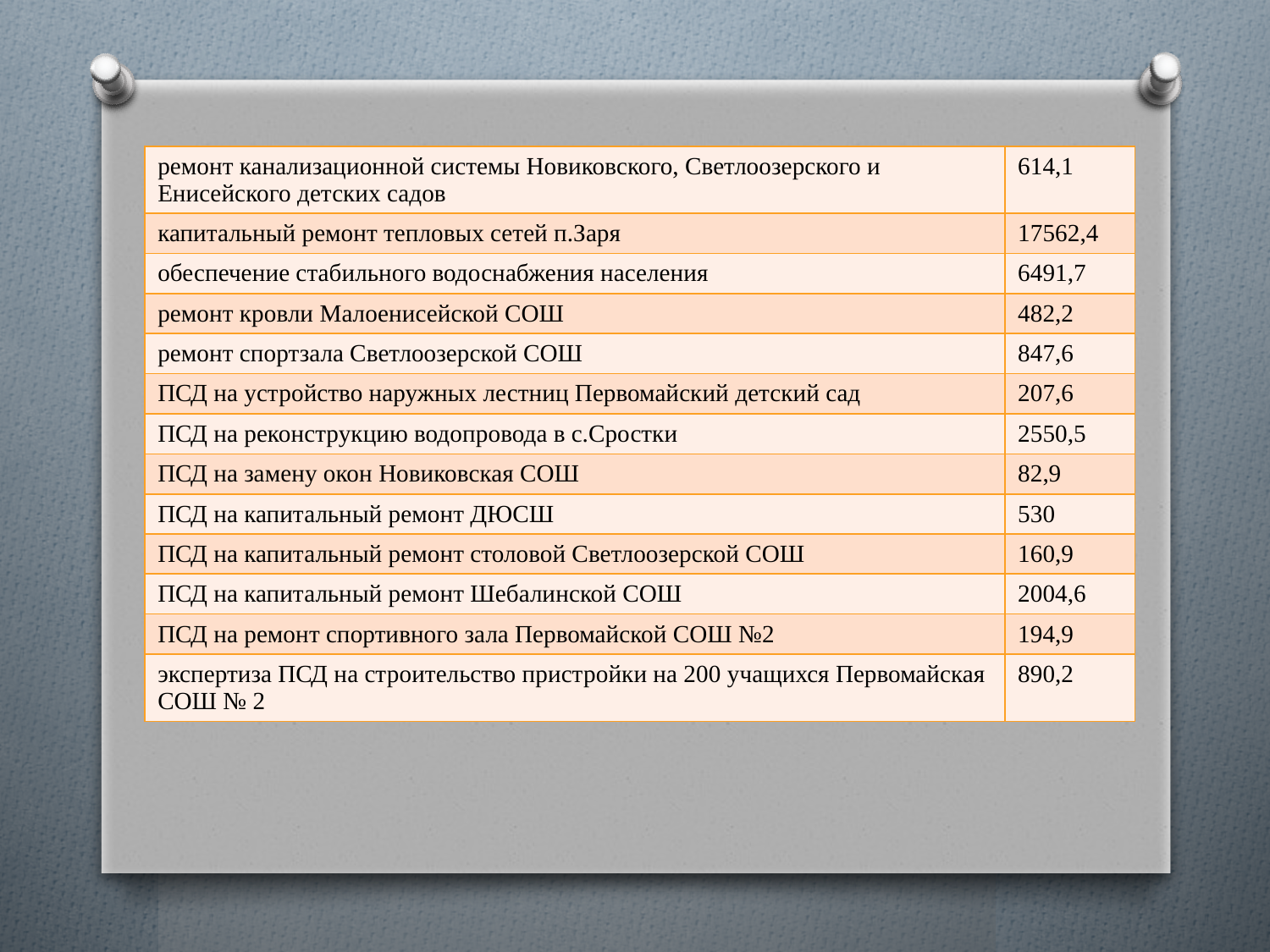

| ремонт канализационной системы Новиковского, Светлоозерского и Енисейского детских садов | 614,1 |
| --- | --- |
| капитальный ремонт тепловых сетей п.Заря | 17562,4 |
| обеспечение стабильного водоснабжения населения | 6491,7 |
| ремонт кровли Малоенисейской СОШ | 482,2 |
| ремонт спортзала Светлоозерской СОШ | 847,6 |
| ПСД на устройство наружных лестниц Первомайский детский сад | 207,6 |
| ПСД на реконструкцию водопровода в с.Сростки | 2550,5 |
| ПСД на замену окон Новиковская СОШ | 82,9 |
| ПСД на капитальный ремонт ДЮСШ | 530 |
| ПСД на капитальный ремонт столовой Светлоозерской СОШ | 160,9 |
| ПСД на капитальный ремонт Шебалинской СОШ | 2004,6 |
| ПСД на ремонт спортивного зала Первомайской СОШ №2 | 194,9 |
| экспертиза ПСД на строительство пристройки на 200 учащихся Первомайская СОШ № 2 | 890,2 |